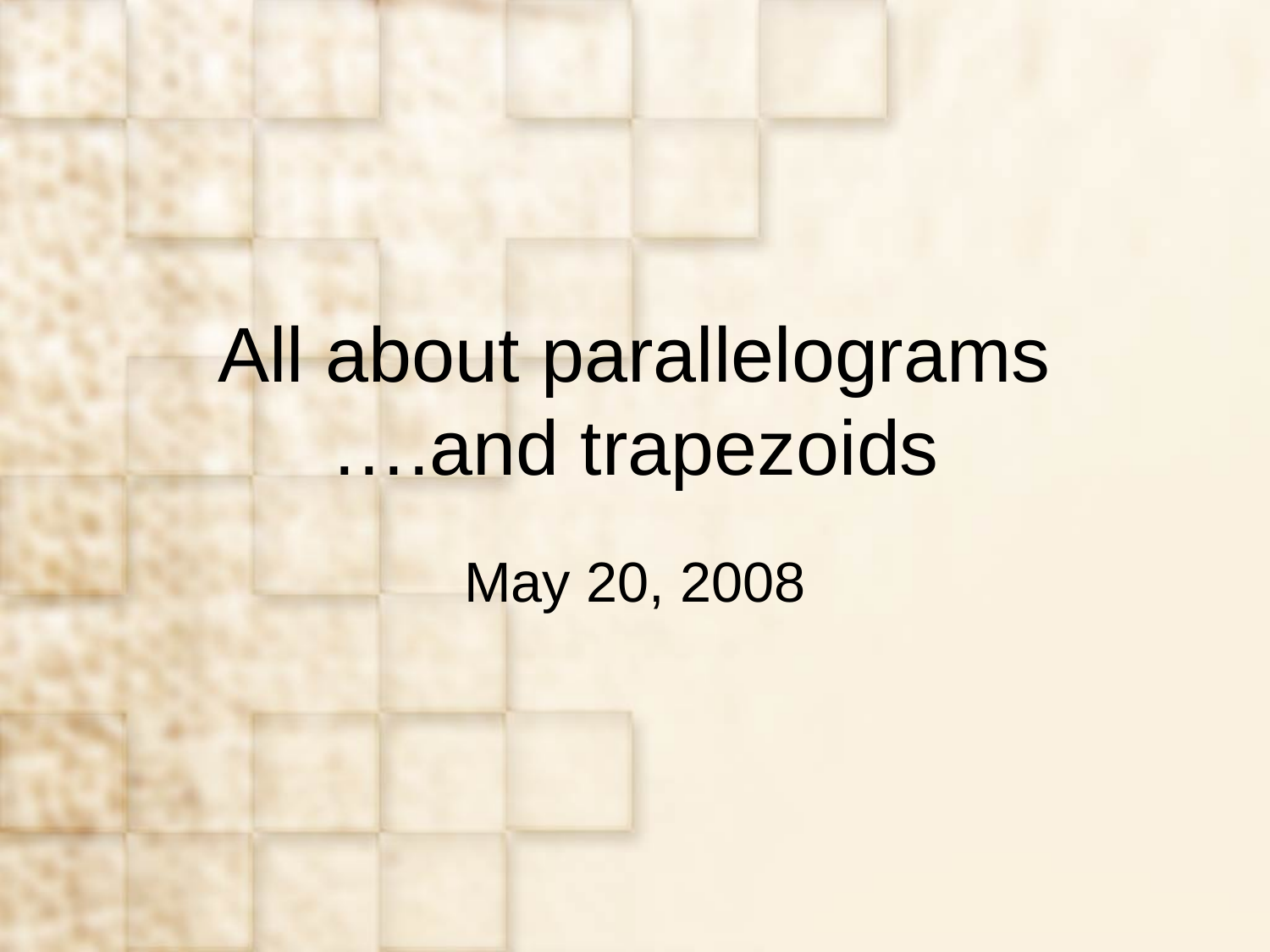

# All about parallelograms ….and trapezoids
May 20, 2008